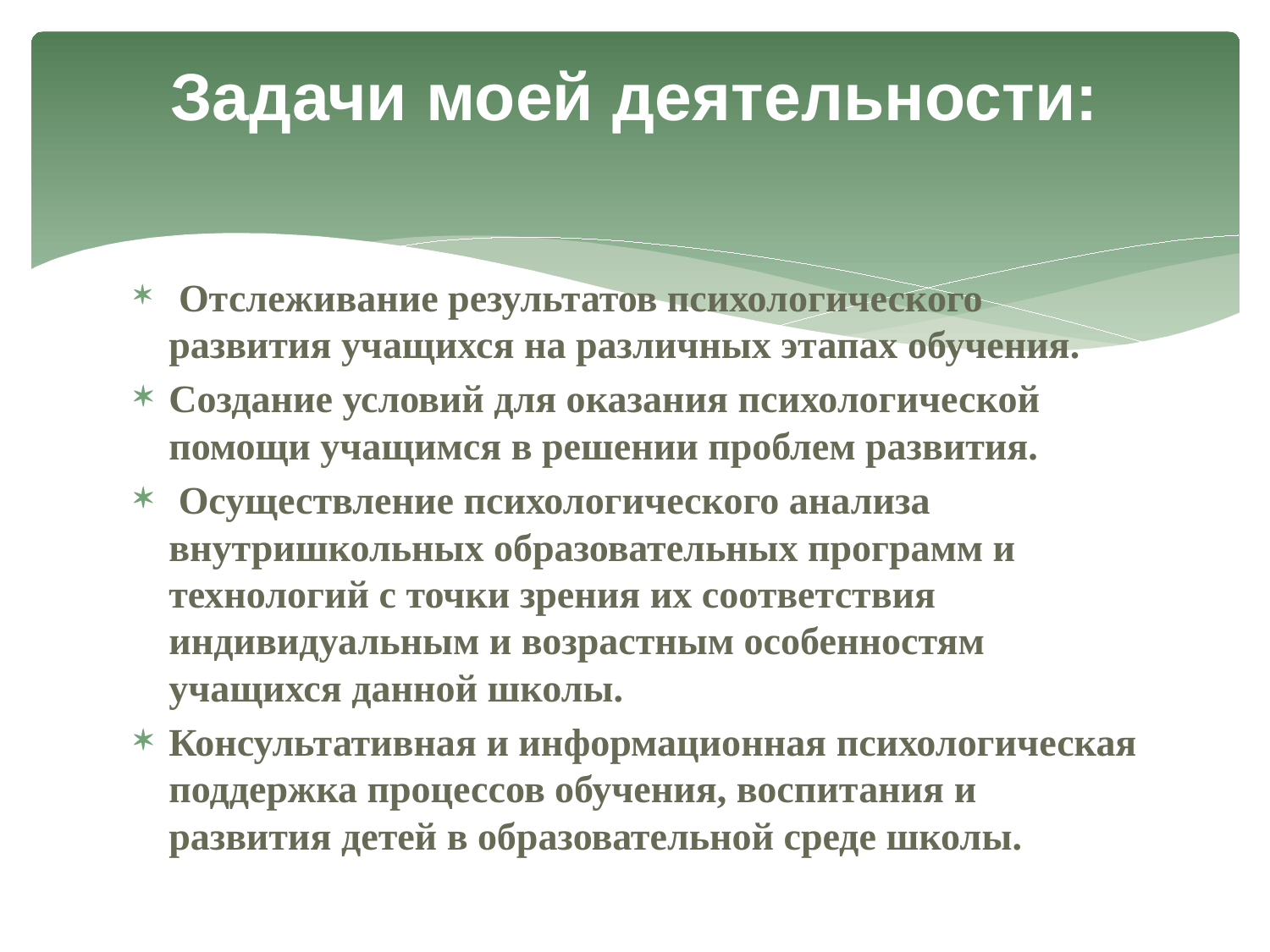

# Задачи моей деятельности:
 Отслеживание результатов психологического развития учащихся на различных этапах обучения.
Создание условий для оказания психологической помощи учащимся в решении проблем развития.
 Осуществление психологического анализа внутришкольных образовательных программ и технологий с точки зрения их соответствия индивидуальным и возрастным особенностям учащихся данной школы.
Консультативная и информационная психологическая поддержка процессов обучения, воспитания и развития детей в образовательной среде школы.